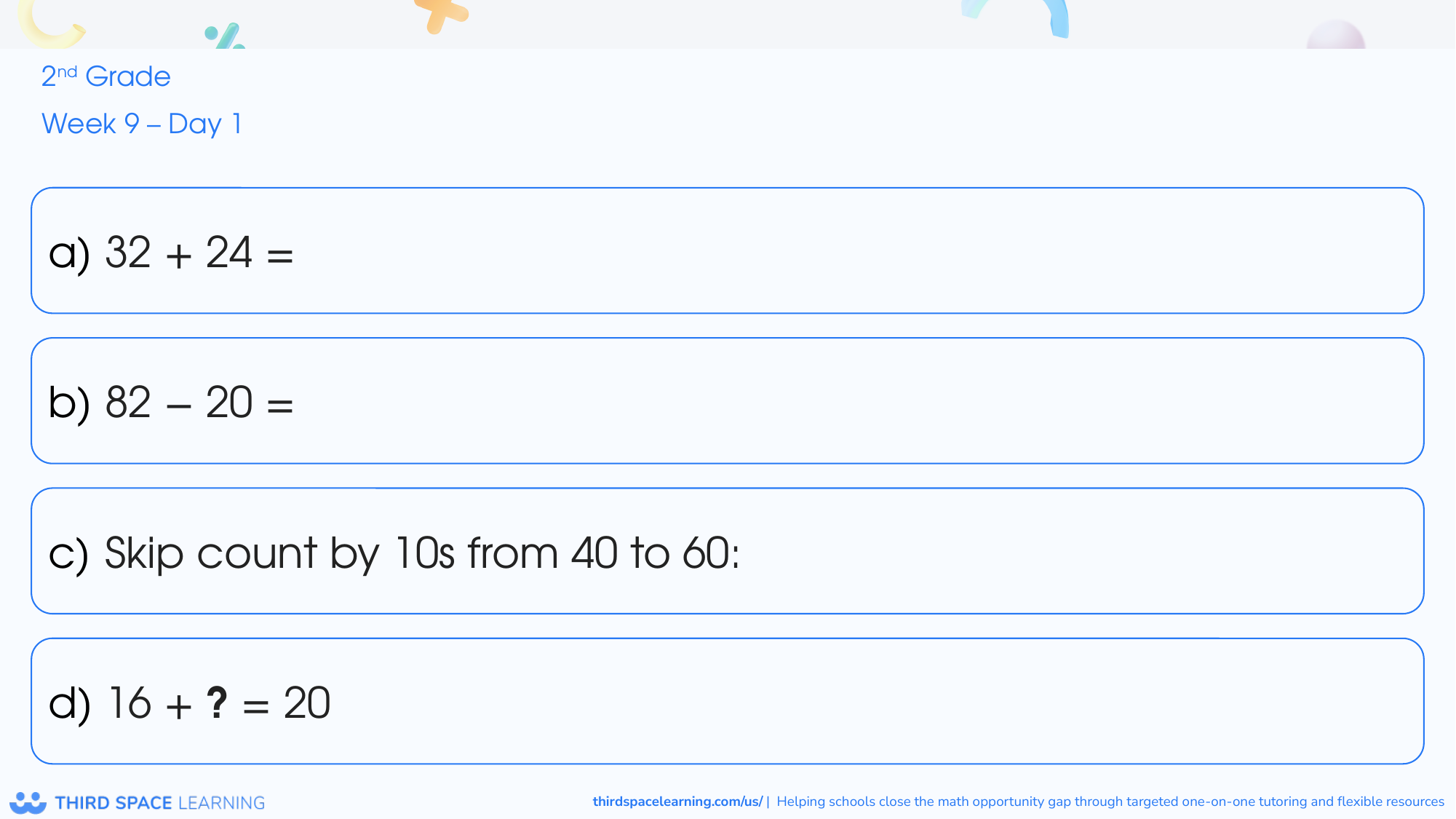

2nd Grade
Week 9 – Day 1
32 + 24 =
82 − 20 =
Skip count by 10s from 40 to 60:
16 + ? = 20